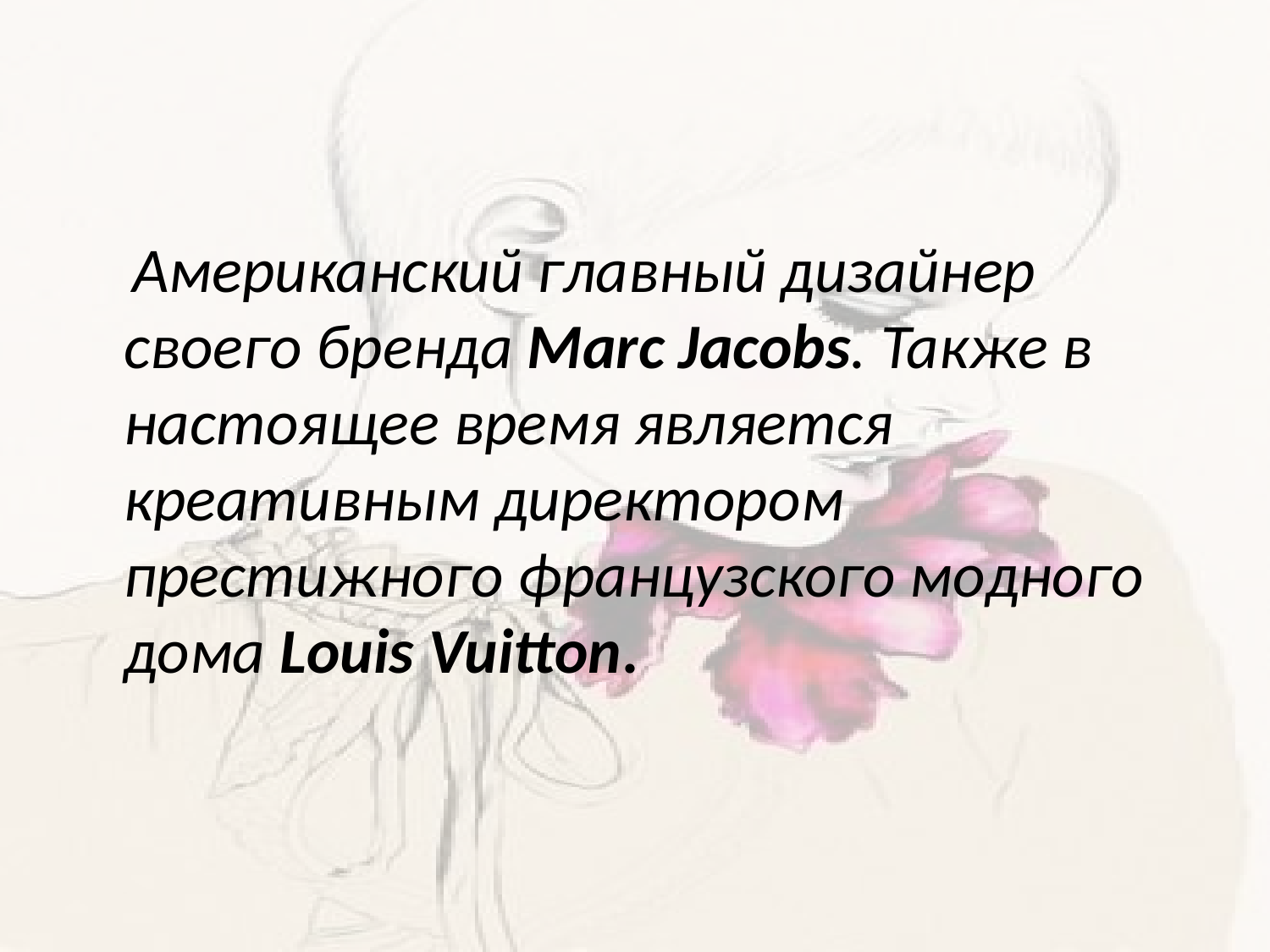

#
     Американский главный дизайнер своего бренда Marc Jacobs. Также в настоящее время является креативным директором престижного французского модного дома Louis Vuitton.